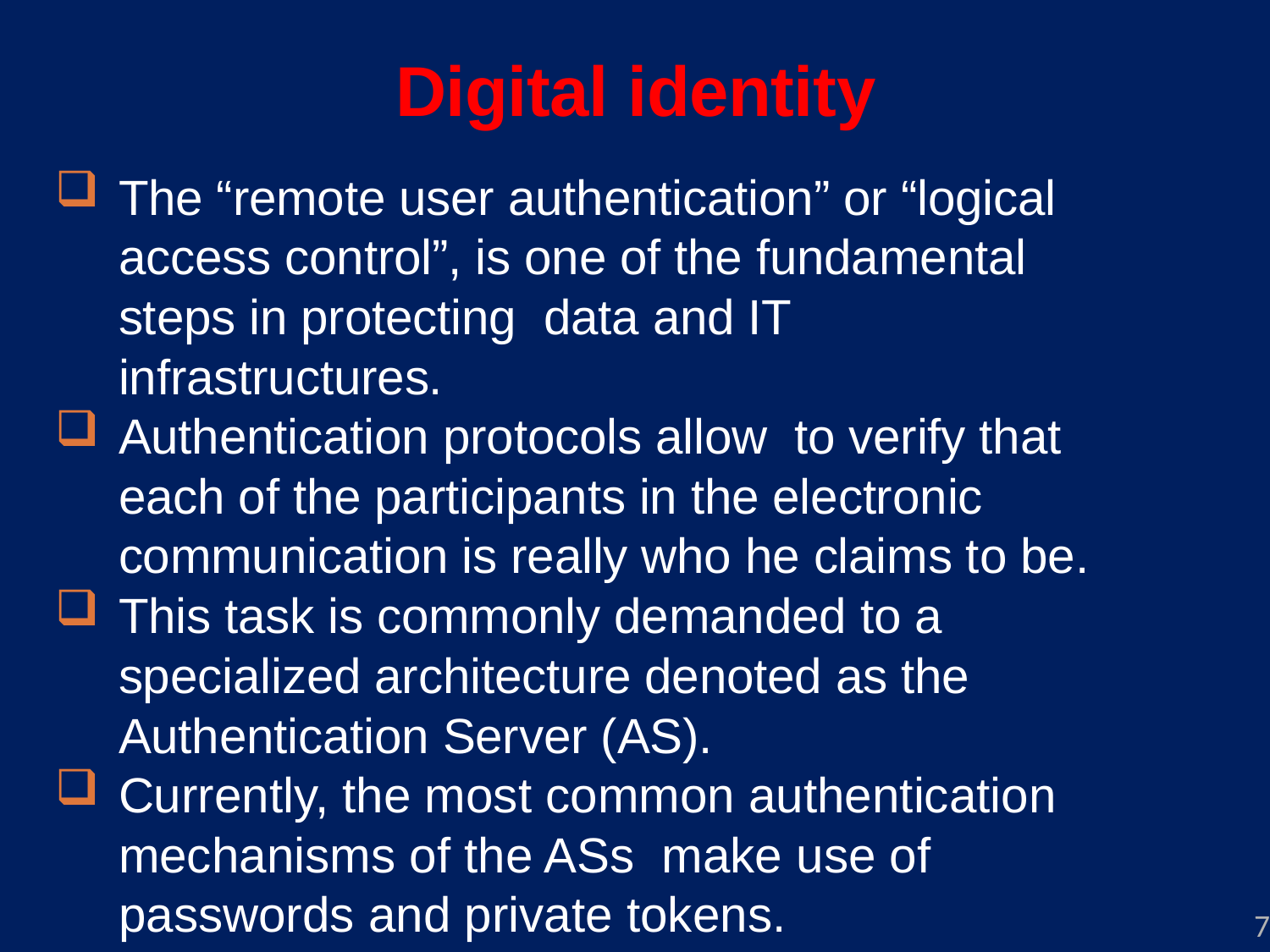

# Digital identity
The “remote user authentication” or “logical access control”, is one of the fundamental steps in protecting  data and IT infrastructures.
Authentication protocols allow  to verify that each of the participants in the electronic communication is really who he claims to be.
This task is commonly demanded to a specialized architecture denoted as the Authentication Server (AS).
Currently, the most common authentication mechanisms of the ASs  make use of passwords and private tokens.
7